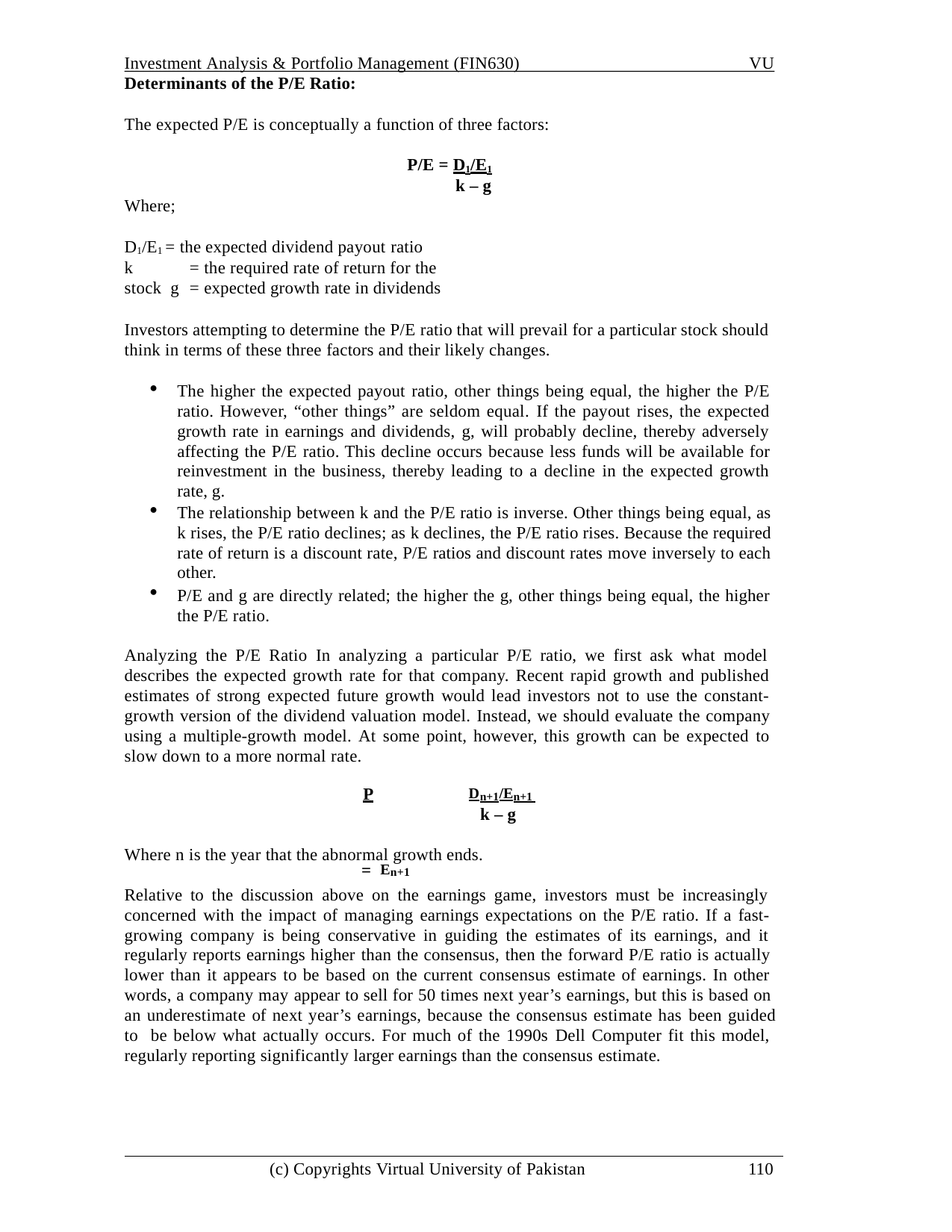

Investment Analysis & Portfolio Management (FIN630)
VU
Determinants of the P/E Ratio:

The expected P/E is conceptually a function of three factors:

P/E = D1/E1
k – g
Where;

D1/E1 = the expected dividend payout ratio
k	= the required rate of return for the stock  g	= expected growth rate in dividends

Investors attempting to determine the P/E ratio that will prevail for a particular stock should  think in terms of these three factors and their likely changes.

The higher the expected payout ratio, other things being equal, the higher the P/E  ratio. However, “other things” are seldom equal. If the payout rises, the expected  growth rate in earnings and dividends, g, will probably decline, thereby adversely  affecting the P/E ratio. This decline occurs because less funds will be available for  reinvestment in the business, thereby leading to a decline in the expected growth  rate, g.
The relationship between k and the P/E ratio is inverse. Other things being equal, as  k rises, the P/E ratio declines; as k declines, the P/E ratio rises. Because the required  rate of return is a discount rate, P/E ratios and discount rates move inversely to each  other.
P/E and g are directly related; the higher the g, other things being equal, the higher  the P/E ratio.

Analyzing the P/E Ratio In analyzing a particular P/E ratio, we first ask what model  describes the expected growth rate for that company. Recent rapid growth and published  estimates of strong expected future growth would lead investors not to use the constant-  growth version of the dividend valuation model. Instead, we should evaluate the company  using a multiple-growth model. At some point, however, this growth can be expected to  slow down to a more normal rate.

P		=  En+1
Dn+1/En+1  k – g
Where n is the year that the abnormal growth ends.

Relative to the discussion above on the earnings game, investors must be increasingly  concerned with the impact of managing earnings expectations on the P/E ratio. If a fast-  growing company is being conservative in guiding the estimates of its earnings, and it  regularly reports earnings higher than the consensus, then the forward P/E ratio is actually  lower than it appears to be based on the current consensus estimate of earnings. In other  words, a company may appear to sell for 50 times next year’s earnings, but this is based on  an underestimate of next year’s earnings, because the consensus estimate has been guided to  be below what actually occurs. For much of the 1990s Dell Computer fit this model,  regularly reporting significantly larger earnings than the consensus estimate.
(c) Copyrights Virtual University of Pakistan
110